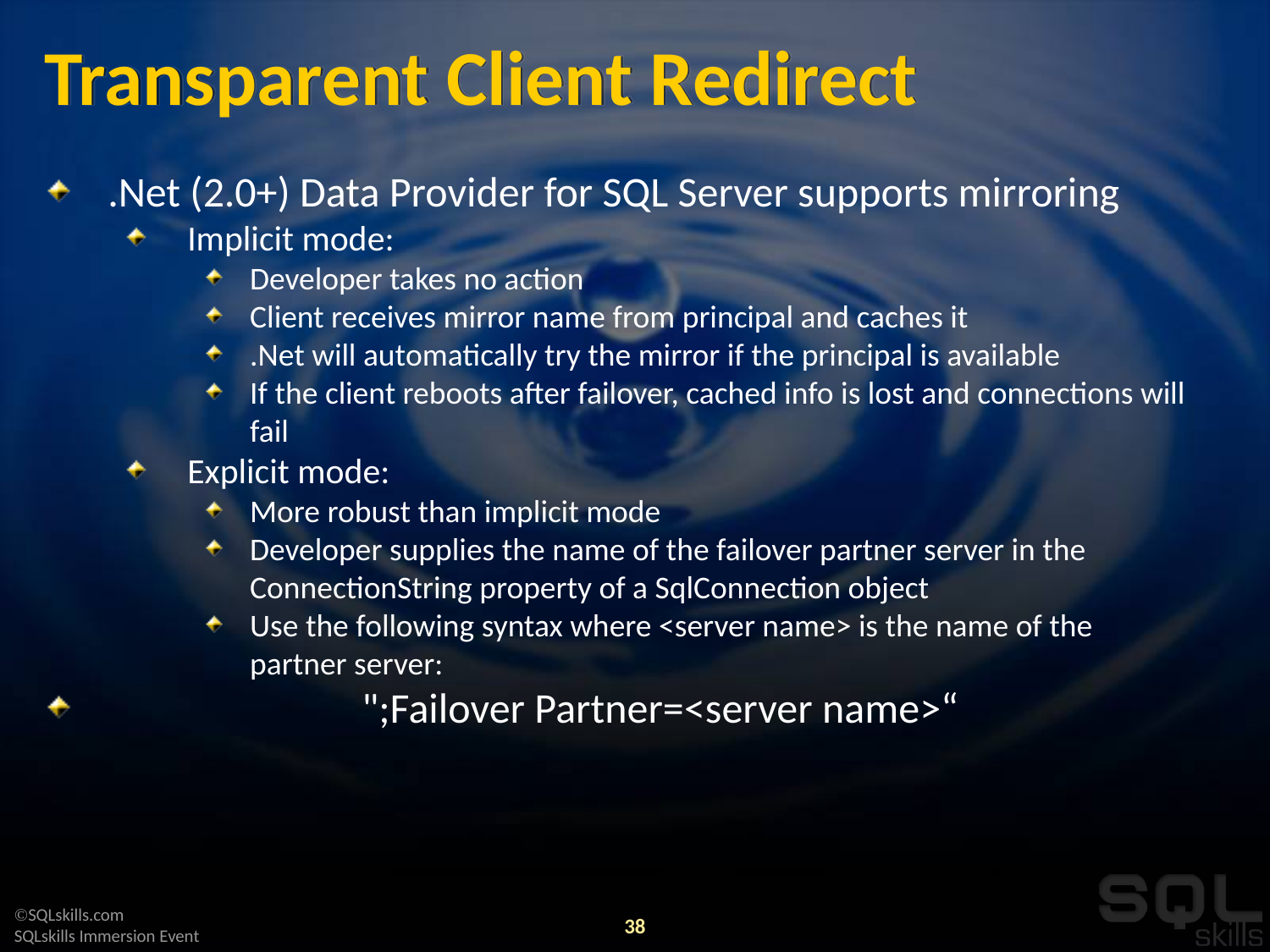

# Transparent Client Redirect
.Net (2.0+) Data Provider for SQL Server supports mirroring
Implicit mode:
Developer takes no action
Client receives mirror name from principal and caches it
.Net will automatically try the mirror if the principal is available
If the client reboots after failover, cached info is lost and connections will fail
Explicit mode:
More robust than implicit mode
Developer supplies the name of the failover partner server in the ConnectionString property of a SqlConnection object
Use the following syntax where <server name> is the name of the partner server:
		";Failover Partner=<server name>“
38